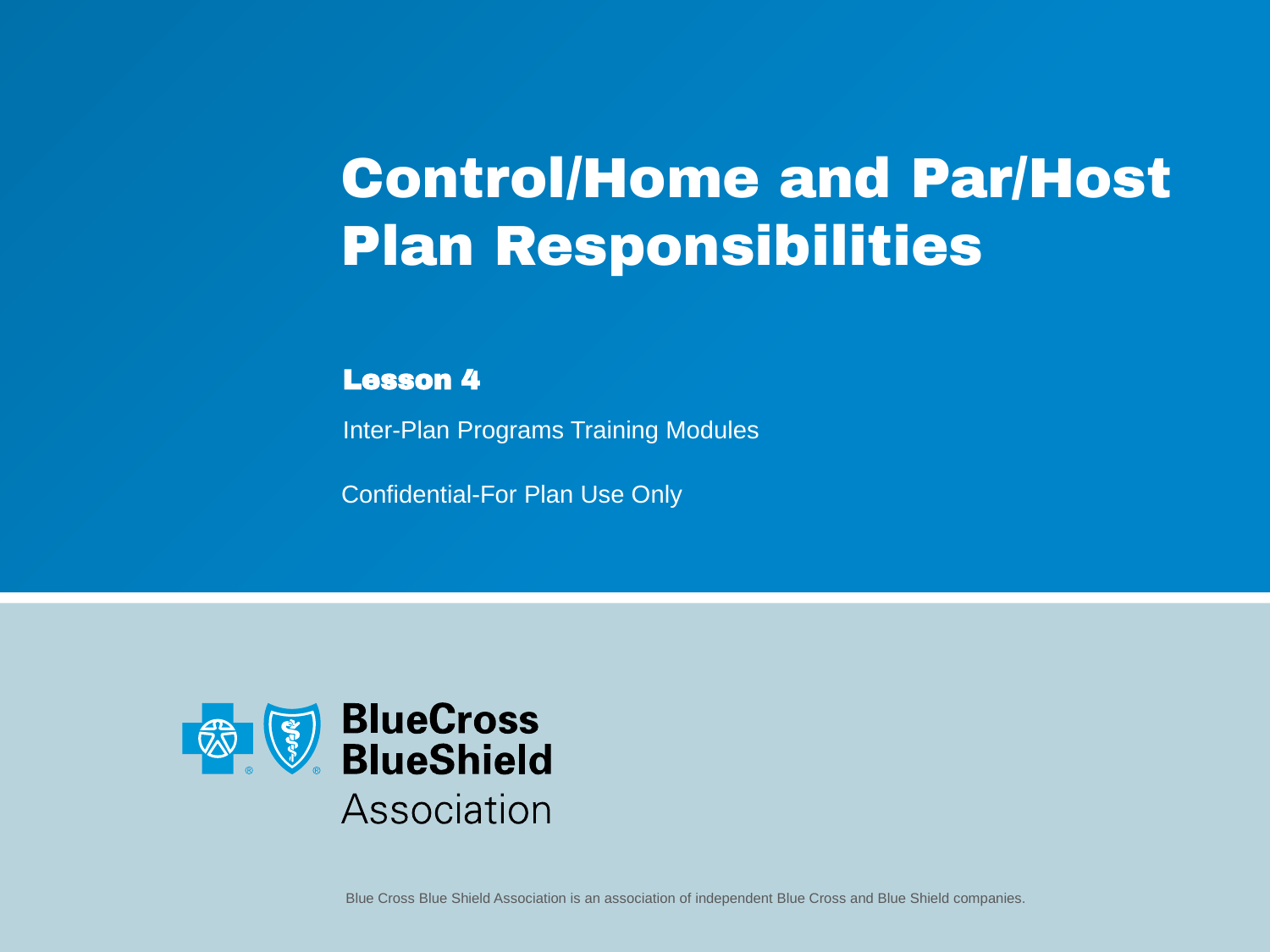

# Control/Home and Par/Host Plan Responsibilities
Lesson 4
Inter-Plan Programs Training Modules
Confidential-For Plan Use Only